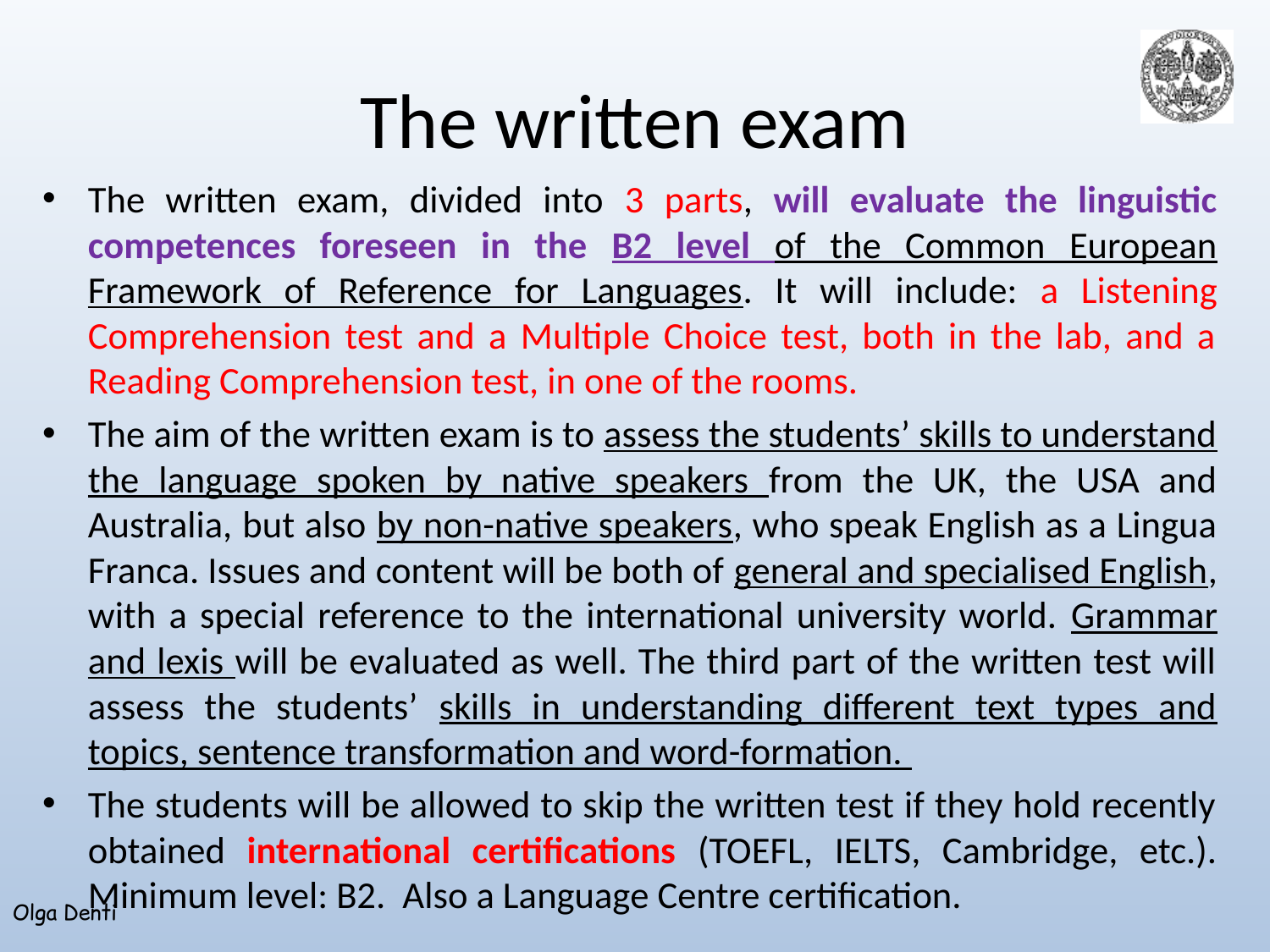

# The written exam
The written exam, divided into 3 parts, will evaluate the linguistic competences foreseen in the B2 level of the Common European Framework of Reference for Languages. It will include: a Listening Comprehension test and a Multiple Choice test, both in the lab, and a Reading Comprehension test, in one of the rooms.
The aim of the written exam is to assess the students’ skills to understand the language spoken by native speakers from the UK, the USA and Australia, but also by non-native speakers, who speak English as a Lingua Franca. Issues and content will be both of general and specialised English, with a special reference to the international university world. Grammar and lexis will be evaluated as well. The third part of the written test will assess the students’ skills in understanding different text types and topics, sentence transformation and word-formation.
The students will be allowed to skip the written test if they hold recently obtained international certifications (TOEFL, IELTS, Cambridge, etc.). Minimum level: B2.  Also a Language Centre certification.